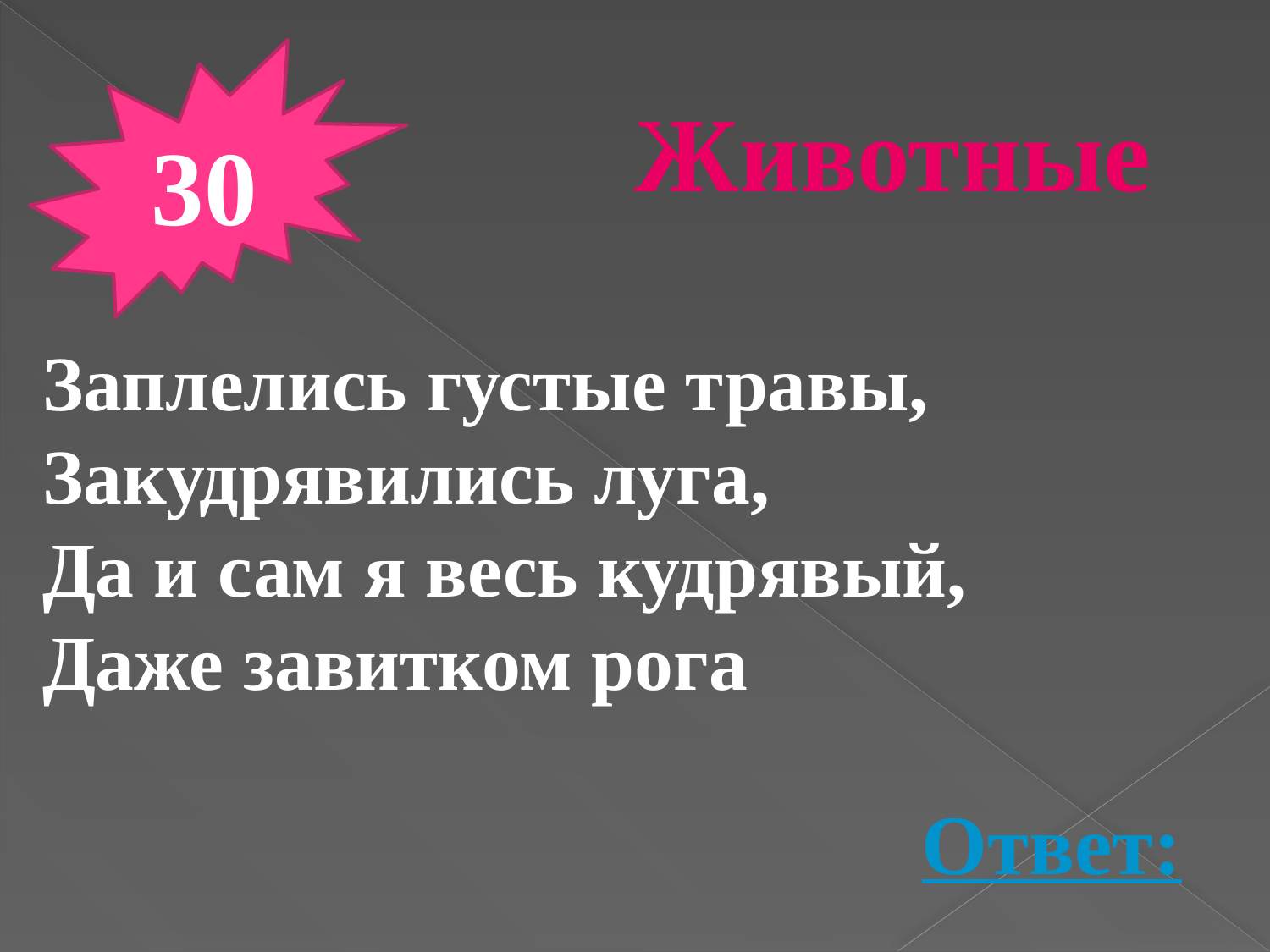

30
Животные
Заплелись густые травы,
Закудрявились луга,
Да и сам я весь кудрявый,
Даже завитком рога
Ответ: